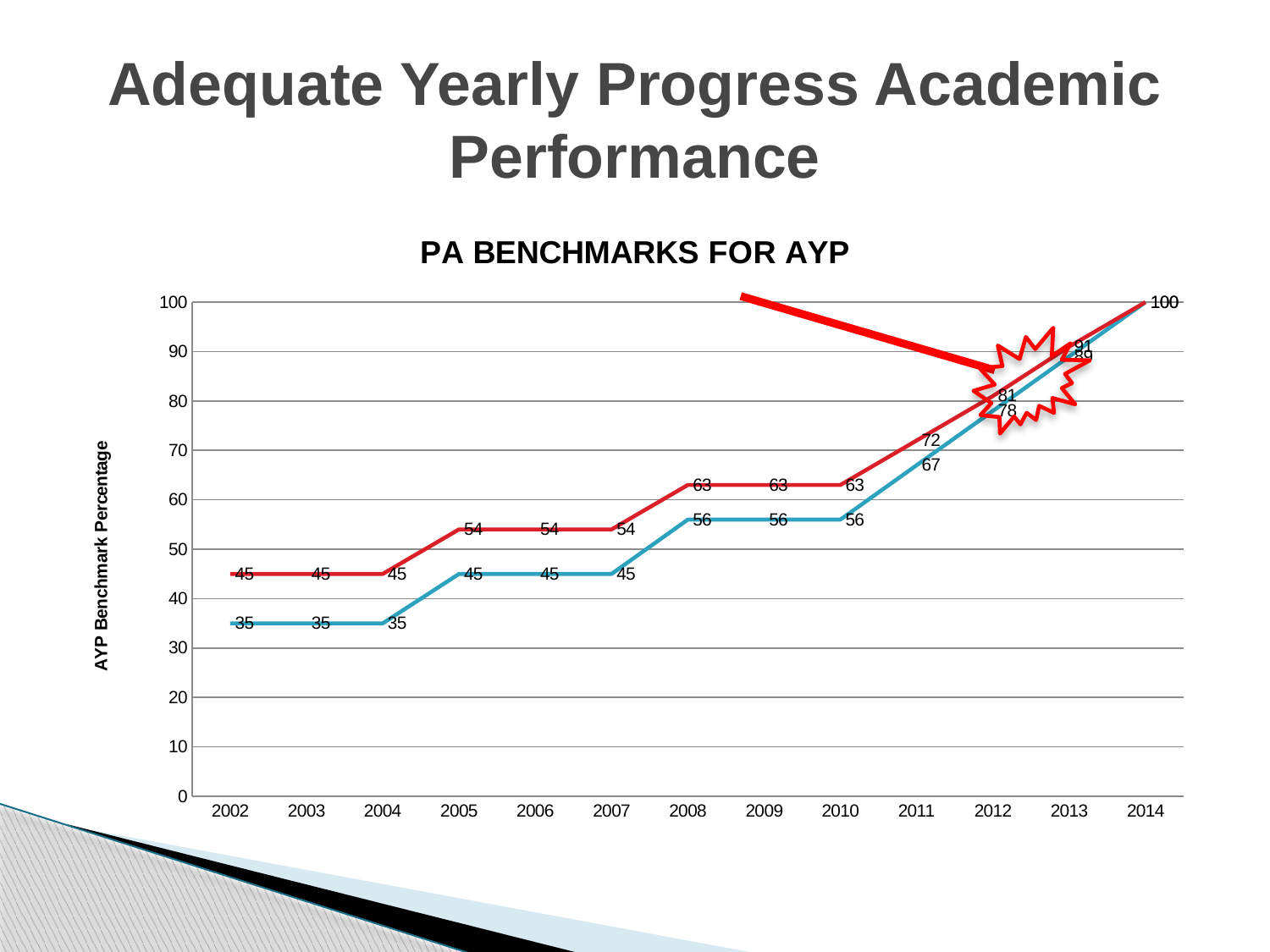

# Adequate Yearly Progress Academic Performance

### Chart: PA BENCHMARKS FOR AYP

| Category | Math | Reading |
|---|---|---|
| 2002 | 35.0 | 45.0 |
| 2003 | 35.0 | 45.0 |
| 2004 | 35.0 | 45.0 |
| 2005 | 45.0 | 54.0 |
| 2006 | 45.0 | 54.0 |
| 2007 | 45.0 | 54.0 |
| 2008 | 56.0 | 63.0 |
| 2009 | 56.0 | 63.0 |
| 2010 | 56.0 | 63.0 |
| 2011 | 67.0 | 72.0 |
| 2012 | 78.0 | 81.0 |
| 2013 | 89.0 | 91.0 |
| 2014 | 100.0 | 100.0 |